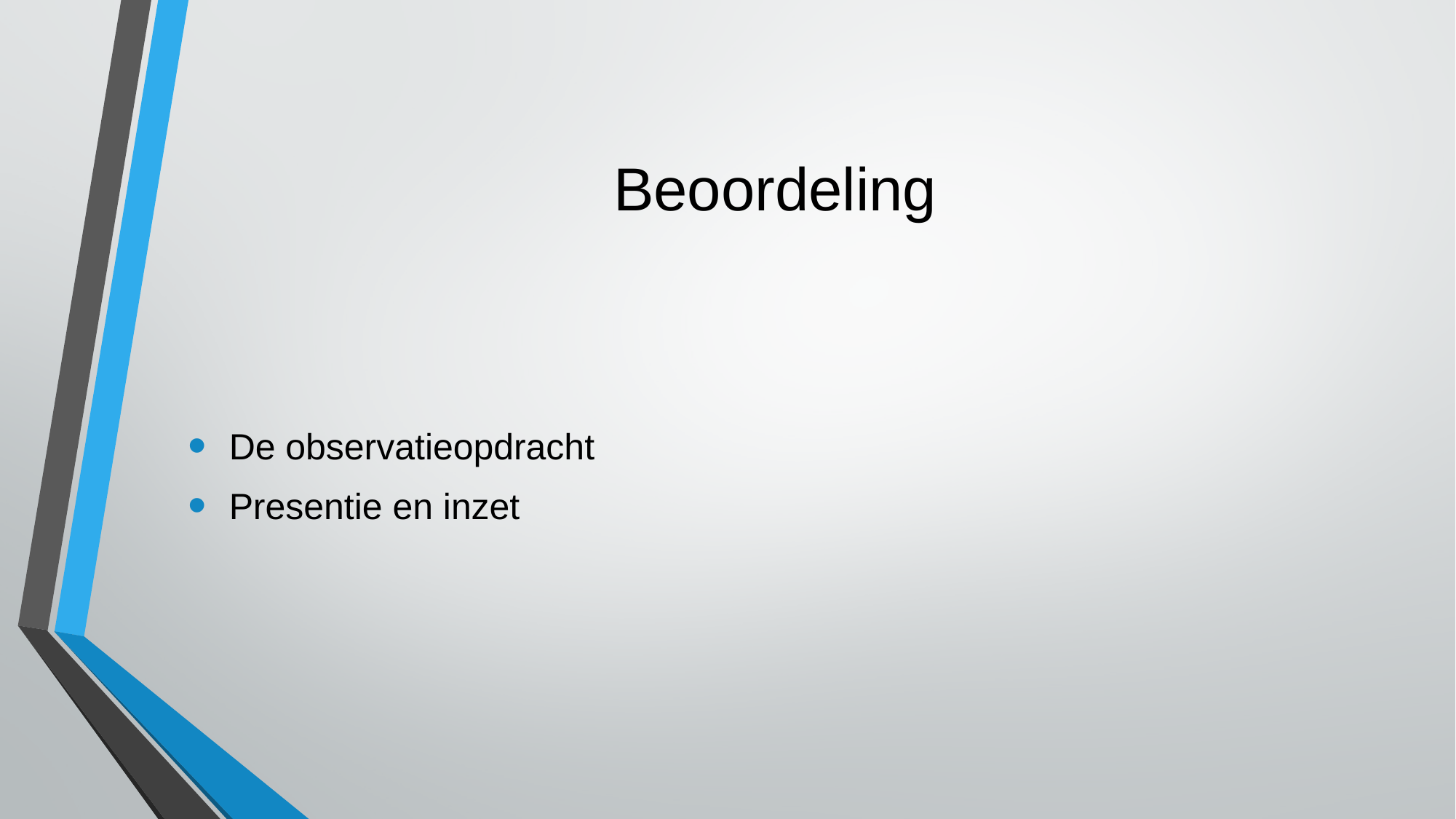

# Beoordeling
De observatieopdracht
Presentie en inzet